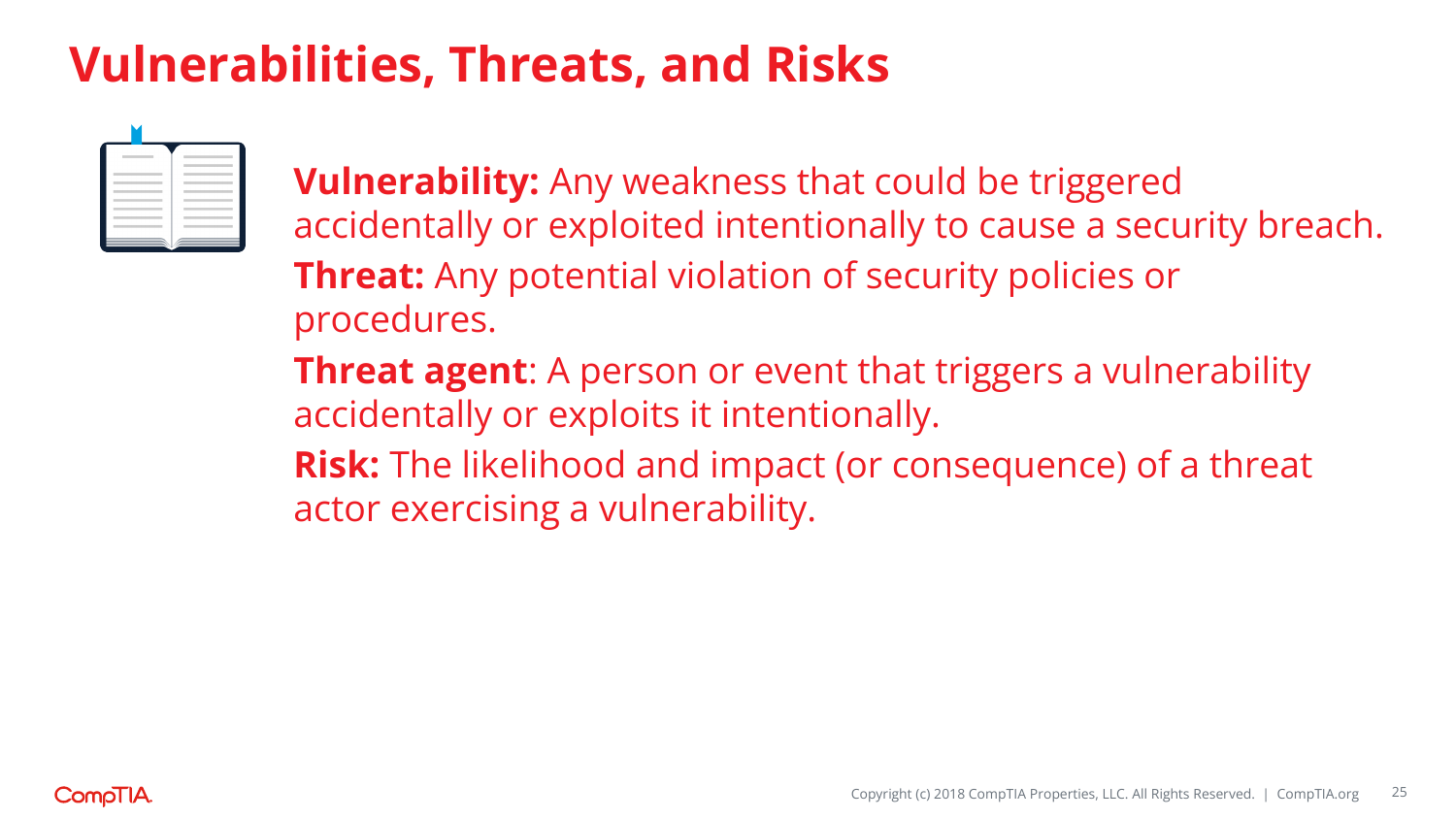

# Vulnerabilities, Threats, and Risks
Vulnerability: Any weakness that could be triggered accidentally or exploited intentionally to cause a security breach.
Threat: Any potential violation of security policies or procedures.
Threat agent: A person or event that triggers a vulnerability accidentally or exploits it intentionally.
Risk: The likelihood and impact (or consequence) of a threat actor exercising a vulnerability.
25